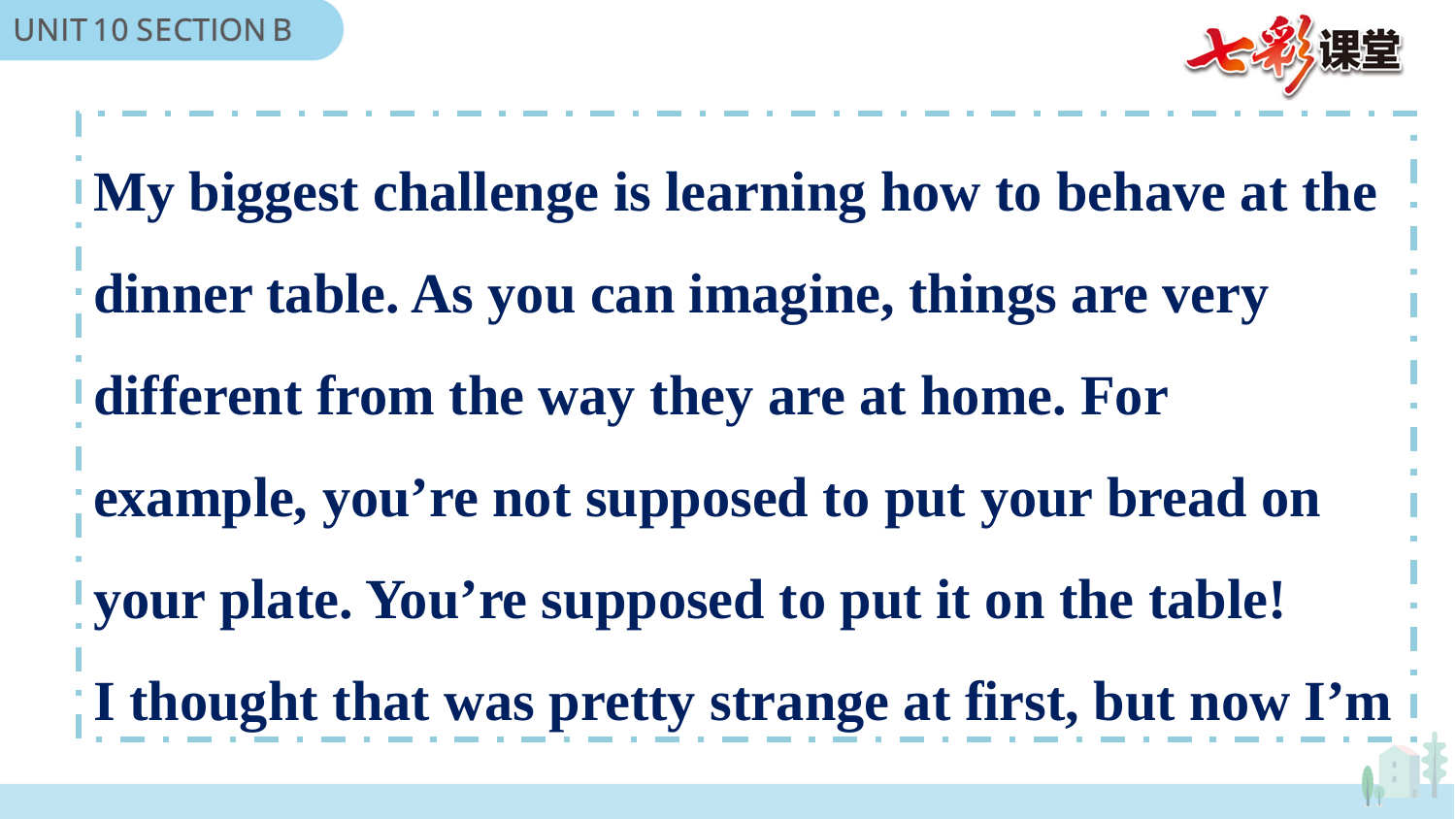

My biggest challenge is learning how to behave at the
dinner table. As you can imagine, things are very
different from the way they are at home. For
example, you’re not supposed to put your bread on
your plate. You’re supposed to put it on the table!
I thought that was pretty strange at first, but now I’m